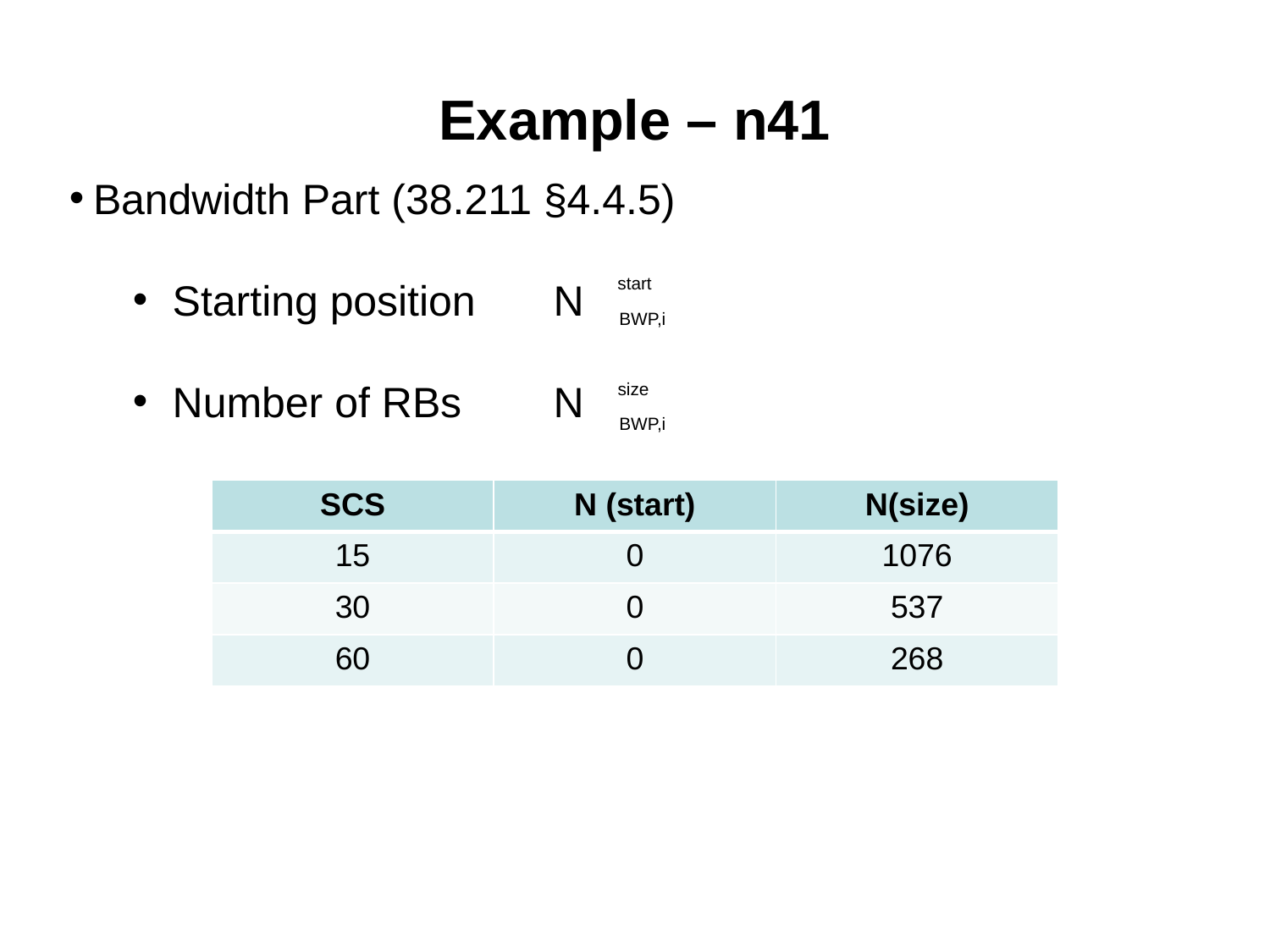

# Example – n41
Bandwidth Part (38.211 §4.4.5)

Starting position	N

Number of RBs	N

start
BWP,i
size
BWP,i
| SCS | N (start) | N(size) |
| --- | --- | --- |
| 15 | 0 | 1076 |
| 30 | 0 | 537 |
| 60 | 0 | 268 |